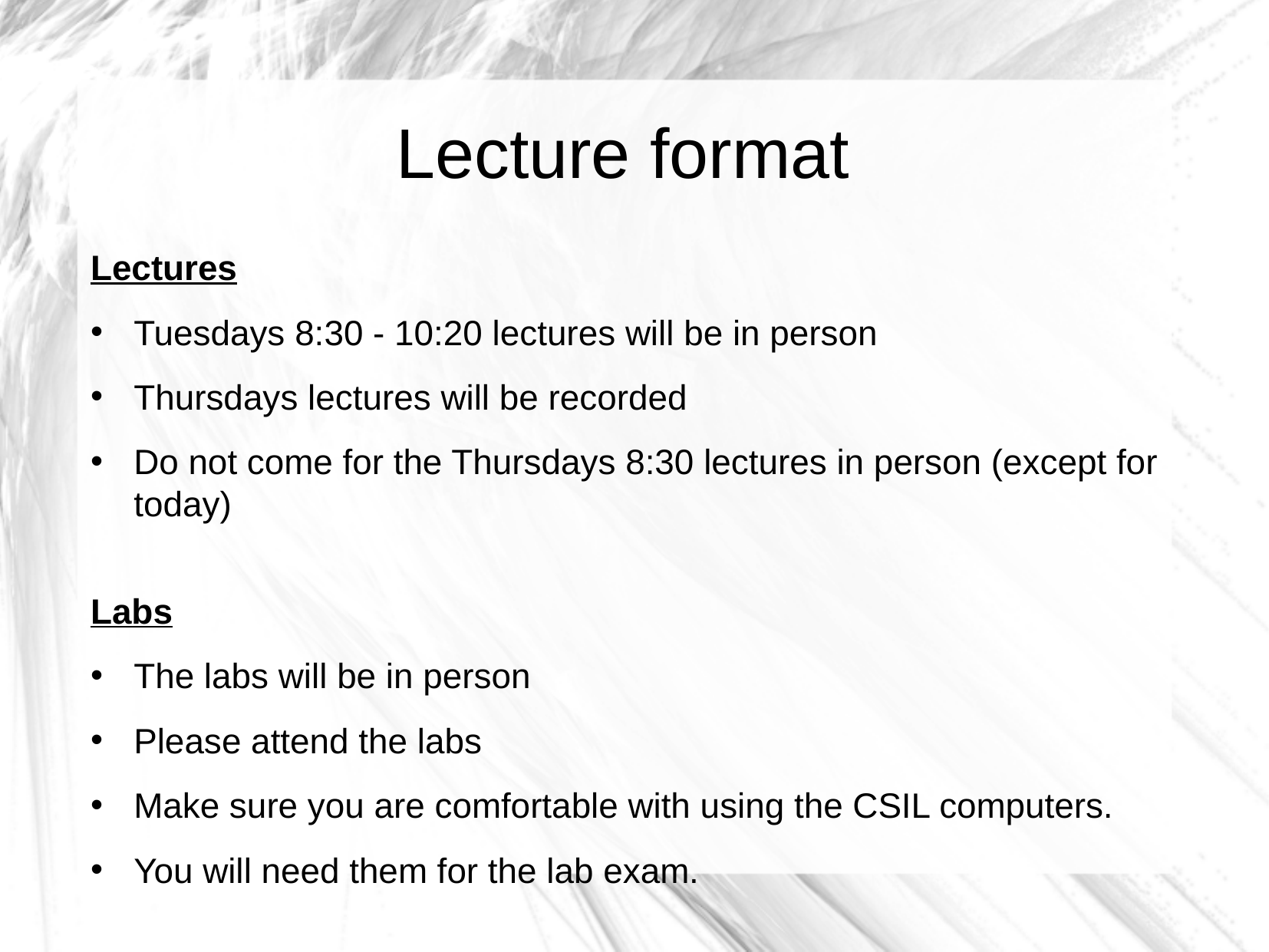

Lecture format
Lectures
Tuesdays 8:30 - 10:20 lectures will be in person
Thursdays lectures will be recorded
Do not come for the Thursdays 8:30 lectures in person (except for today)
Labs
The labs will be in person
Please attend the labs
Make sure you are comfortable with using the CSIL computers.
You will need them for the lab exam.